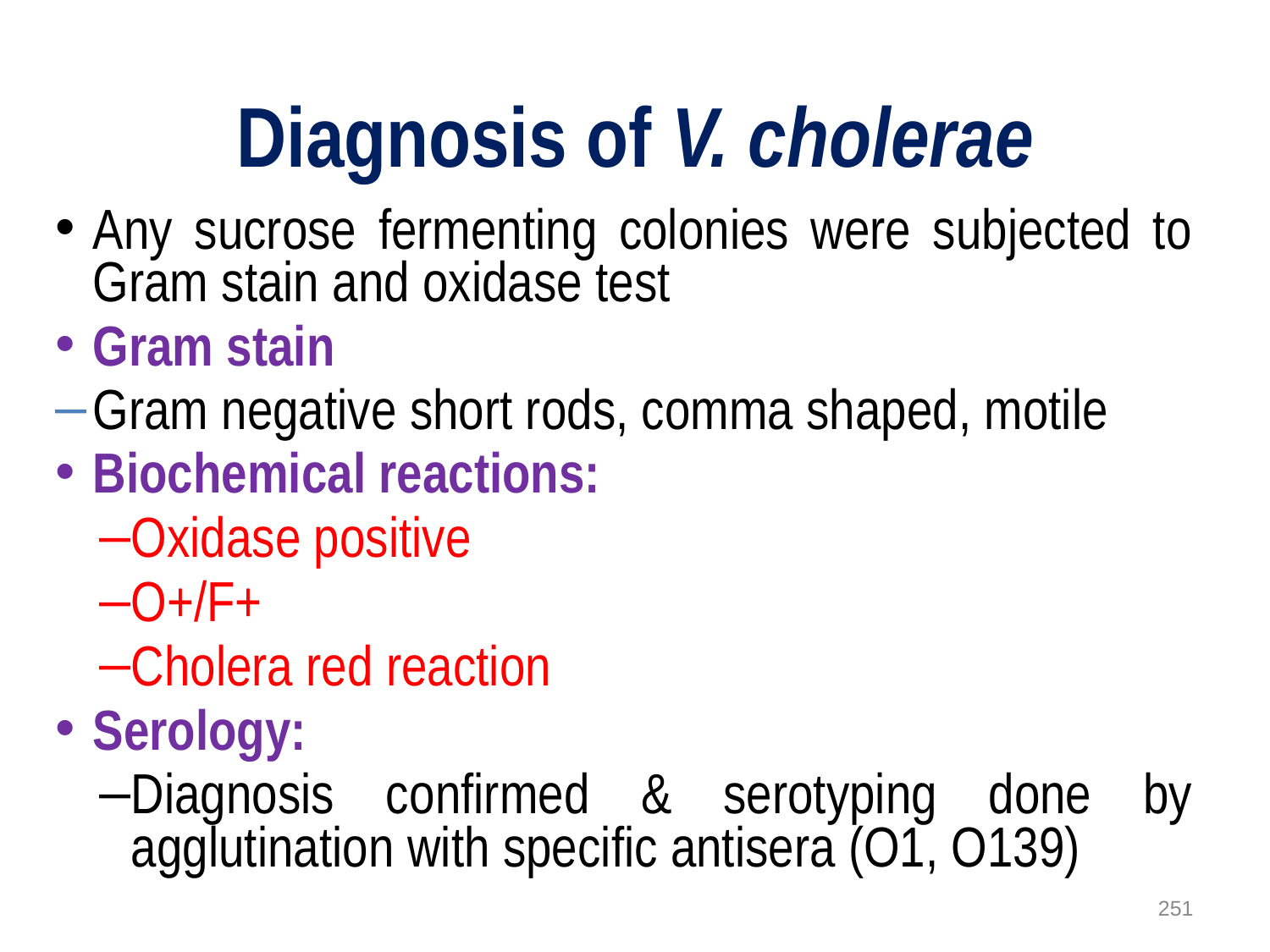

# Diagnosis of V. cholerae
Any sucrose fermenting colonies were subjected to Gram stain and oxidase test
Gram stain
Gram negative short rods, comma shaped, motile
Biochemical reactions:
Oxidase positive
O+/F+
Cholera red reaction
Serology:
Diagnosis confirmed & serotyping done by agglutination with specific antisera (O1, O139)

251